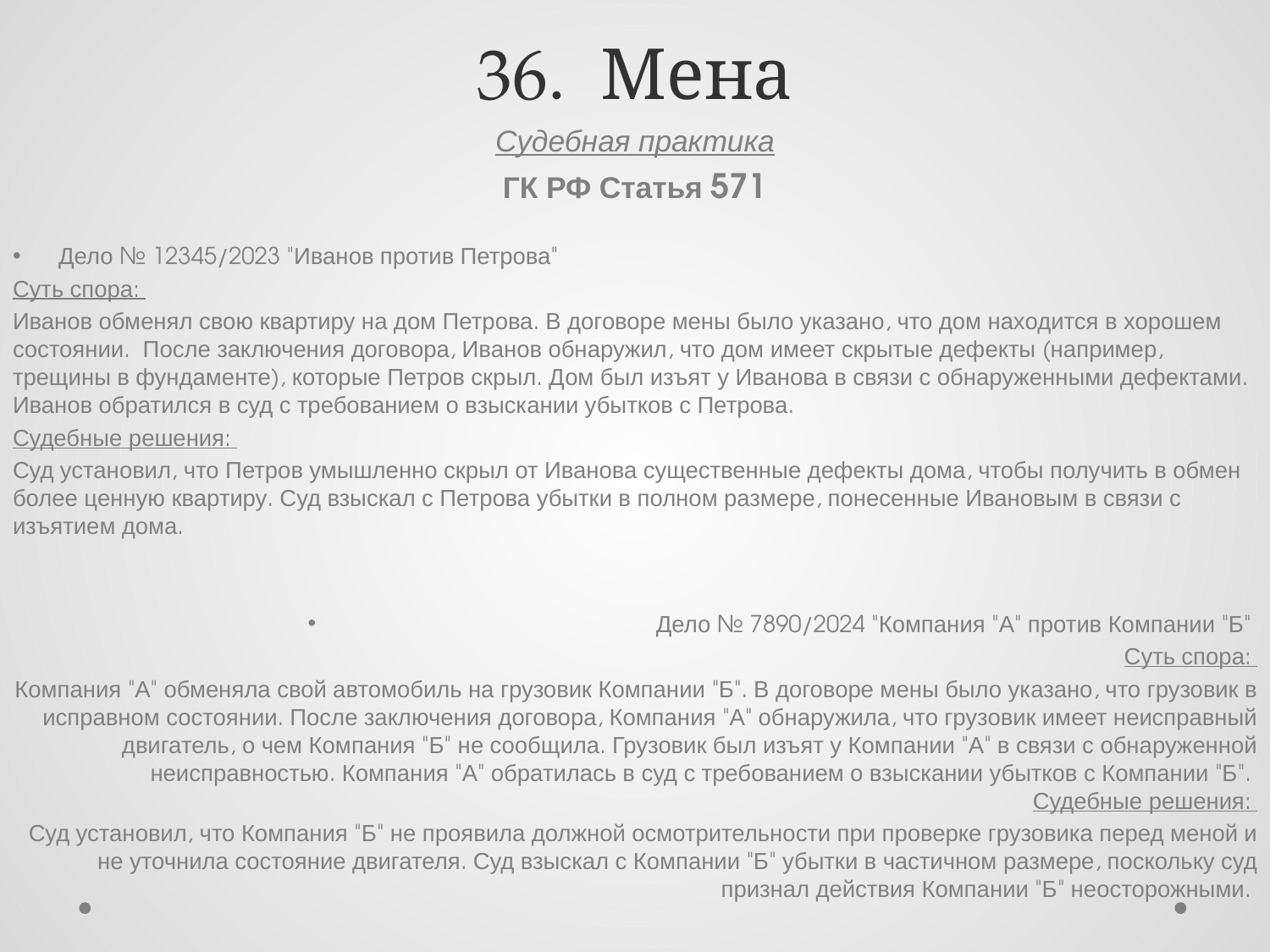

# 36.  Мена
Судебная практика
ГК РФ Статья 571

Дело № 12345/2023 "Иванов против Петрова"
Суть спора:
Иванов обменял свою квартиру на дом Петрова. В договоре мены было указано, что дом находится в хорошем состоянии.  После заключения договора, Иванов обнаружил, что дом имеет скрытые дефекты (например, трещины в фундаменте), которые Петров скрыл. Дом был изъят у Иванова в связи с обнаруженными дефектами. Иванов обратился в суд с требованием о взыскании убытков с Петрова.
Судебные решения:
Суд установил, что Петров умышленно скрыл от Иванова существенные дефекты дома, чтобы получить в обмен более ценную квартиру. Суд взыскал с Петрова убытки в полном размере, понесенные Ивановым в связи с изъятием дома.

Дело № 7890/2024 "Компания "А" против Компании "Б"
Суть спора:
Компания "А" обменяла свой автомобиль на грузовик Компании "Б". В договоре мены было указано, что грузовик в исправном состоянии. После заключения договора, Компания "А" обнаружила, что грузовик имеет неисправный двигатель, о чем Компания "Б" не сообщила. Грузовик был изъят у Компании "А" в связи с обнаруженной неисправностью. Компания "А" обратилась в суд с требованием о взыскании убытков с Компании "Б".
 Судебные решения:
Суд установил, что Компания "Б" не проявила должной осмотрительности при проверке грузовика перед меной и не уточнила состояние двигателя. Суд взыскал с Компании "Б" убытки в частичном размере, поскольку суд признал действия Компании "Б" неосторожными.